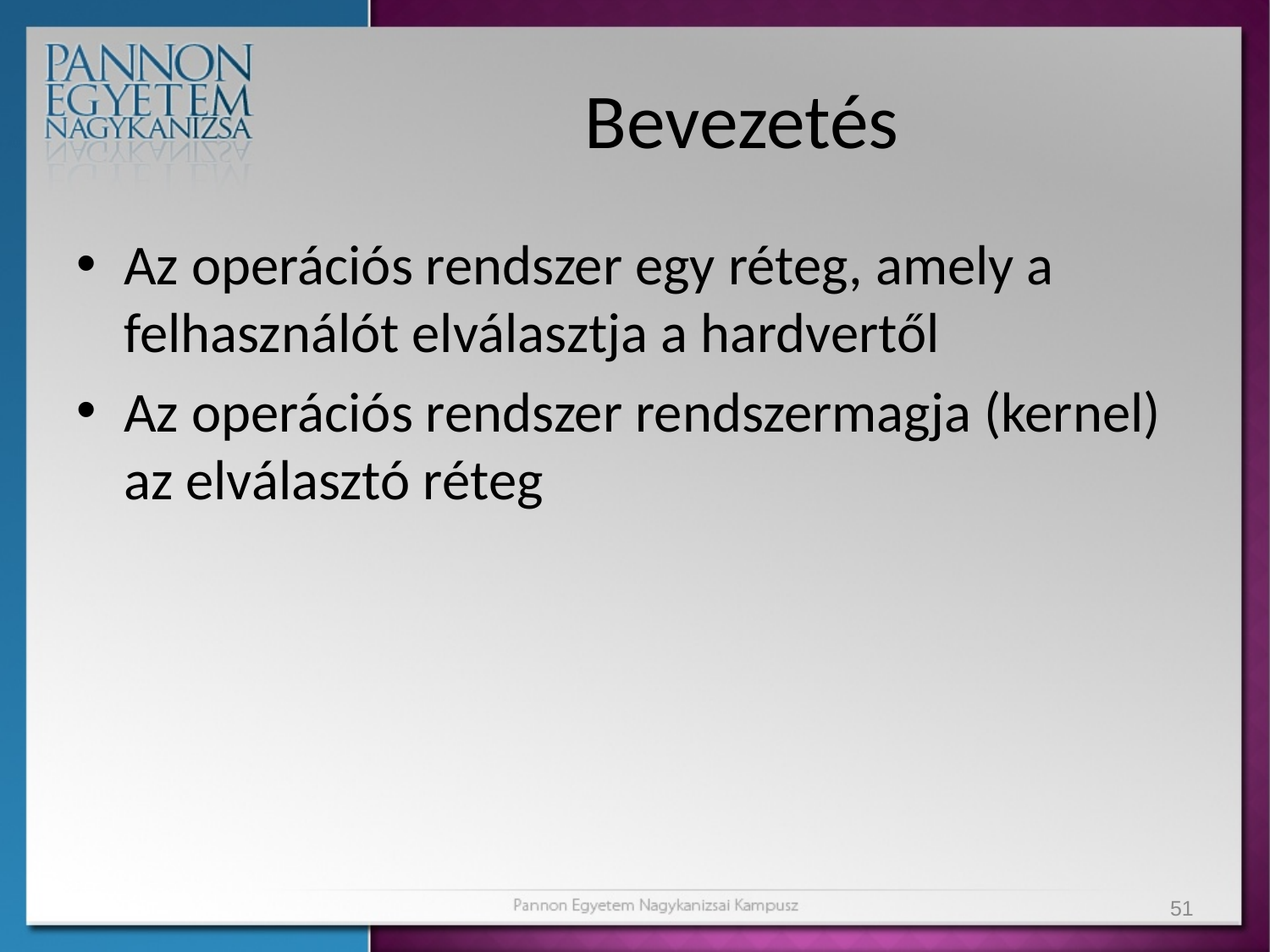

# Bevezetés
Az operációs rendszer egy réteg, amely a felhasználót elválasztja a hardvertől
Az operációs rendszer rendszermagja (kernel) az elválasztó réteg
51